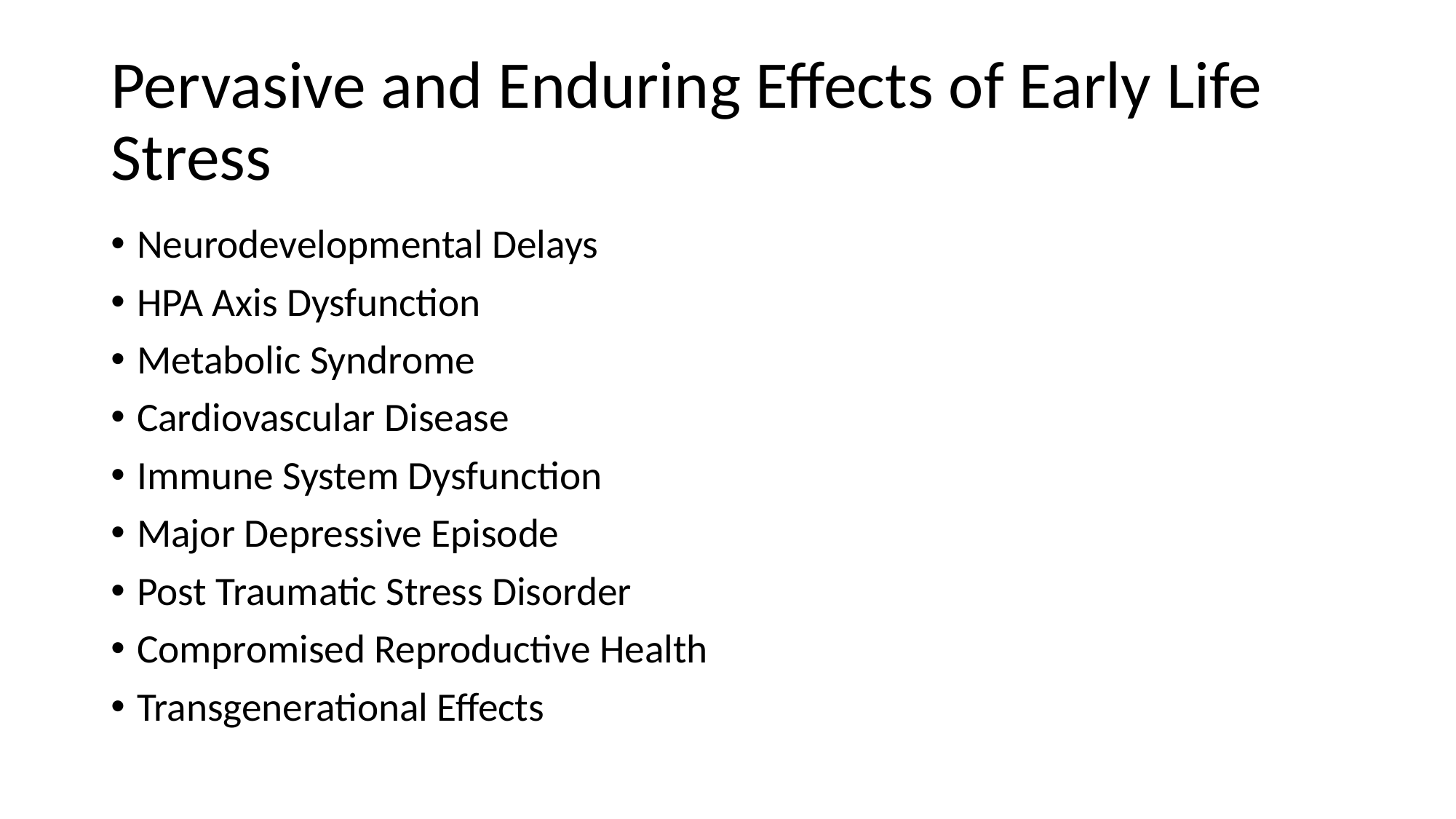

# Pervasive and Enduring Effects of Early Life Stress
Neurodevelopmental Delays
HPA Axis Dysfunction
Metabolic Syndrome
Cardiovascular Disease
Immune System Dysfunction
Major Depressive Episode
Post Traumatic Stress Disorder
Compromised Reproductive Health
Transgenerational Effects